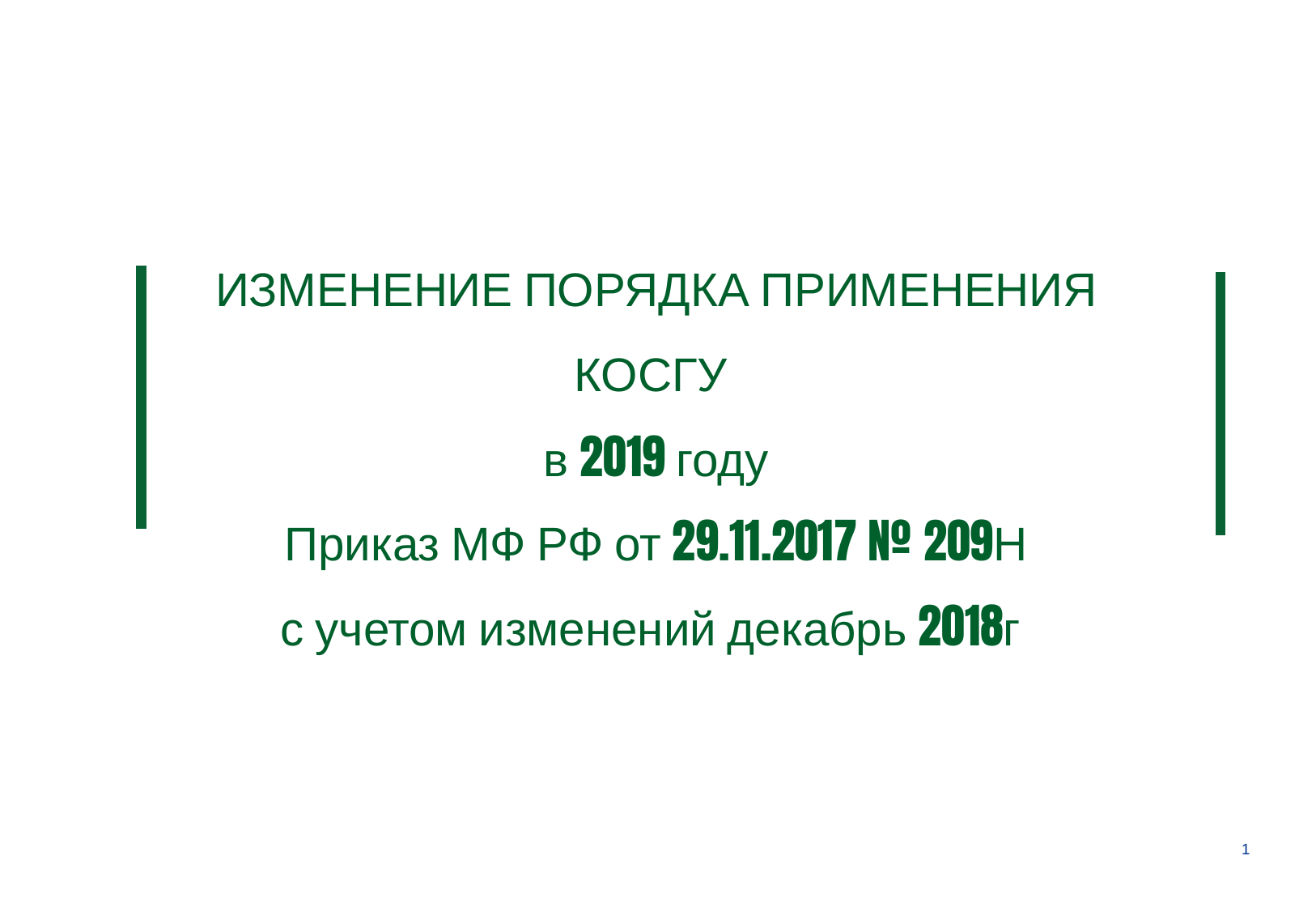

# ИЗМЕНЕНИЕ ПОРЯДКА ПРИМЕНЕНИЯ КОСГУ в 2019 году Приказ МФ РФ от 29.11.2017 № 209Н с учетом изменений декабрь 2018г